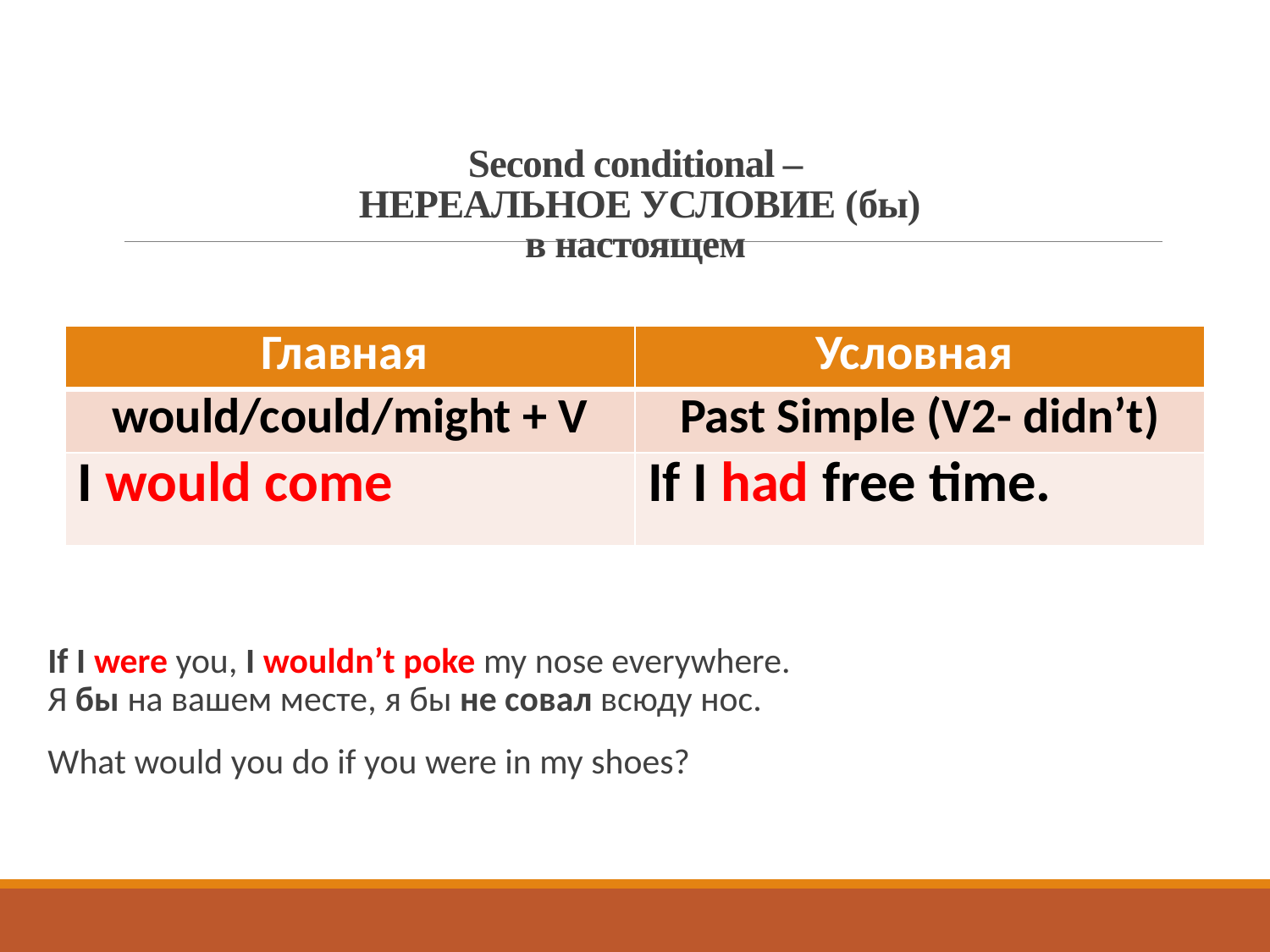

# Second conditional – НЕРЕАЛЬНОЕ УСЛОВИЕ (бы) в настоящем
| Главная | Условная |
| --- | --- |
| would/could/might + V | Past Simple (V2- didn’t) |
| I would come | If I had free time. |
If I were you, I wouldn’t poke my nose everywhere.
Я бы на вашем месте, я бы не совал всюду нос.
What would you do if you were in my shoes?